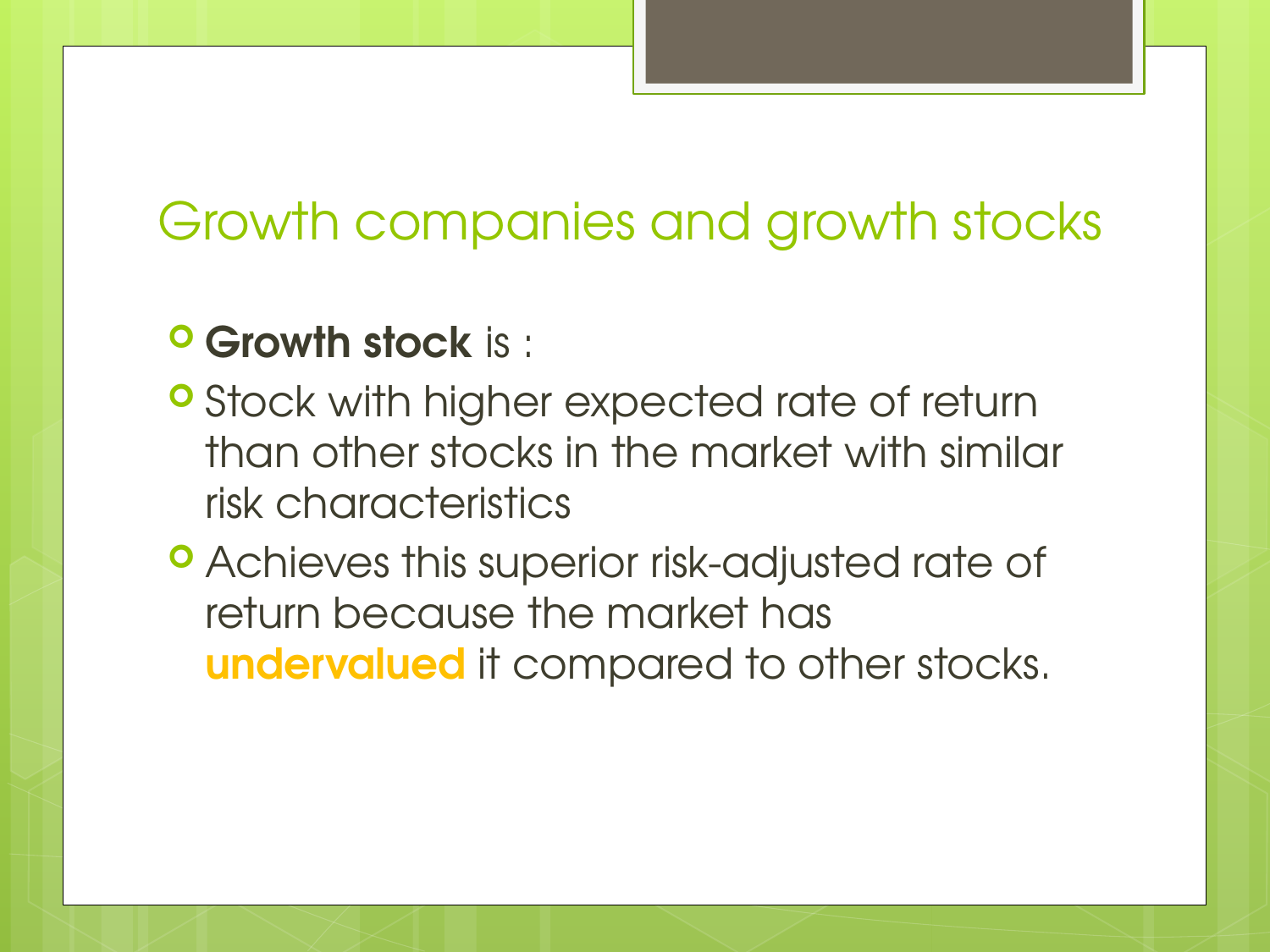

# Growth companies and growth stocks
Growth stock is :
Stock with higher expected rate of return than other stocks in the market with similar risk characteristics
Achieves this superior risk-adjusted rate of return because the market has undervalued it compared to other stocks.